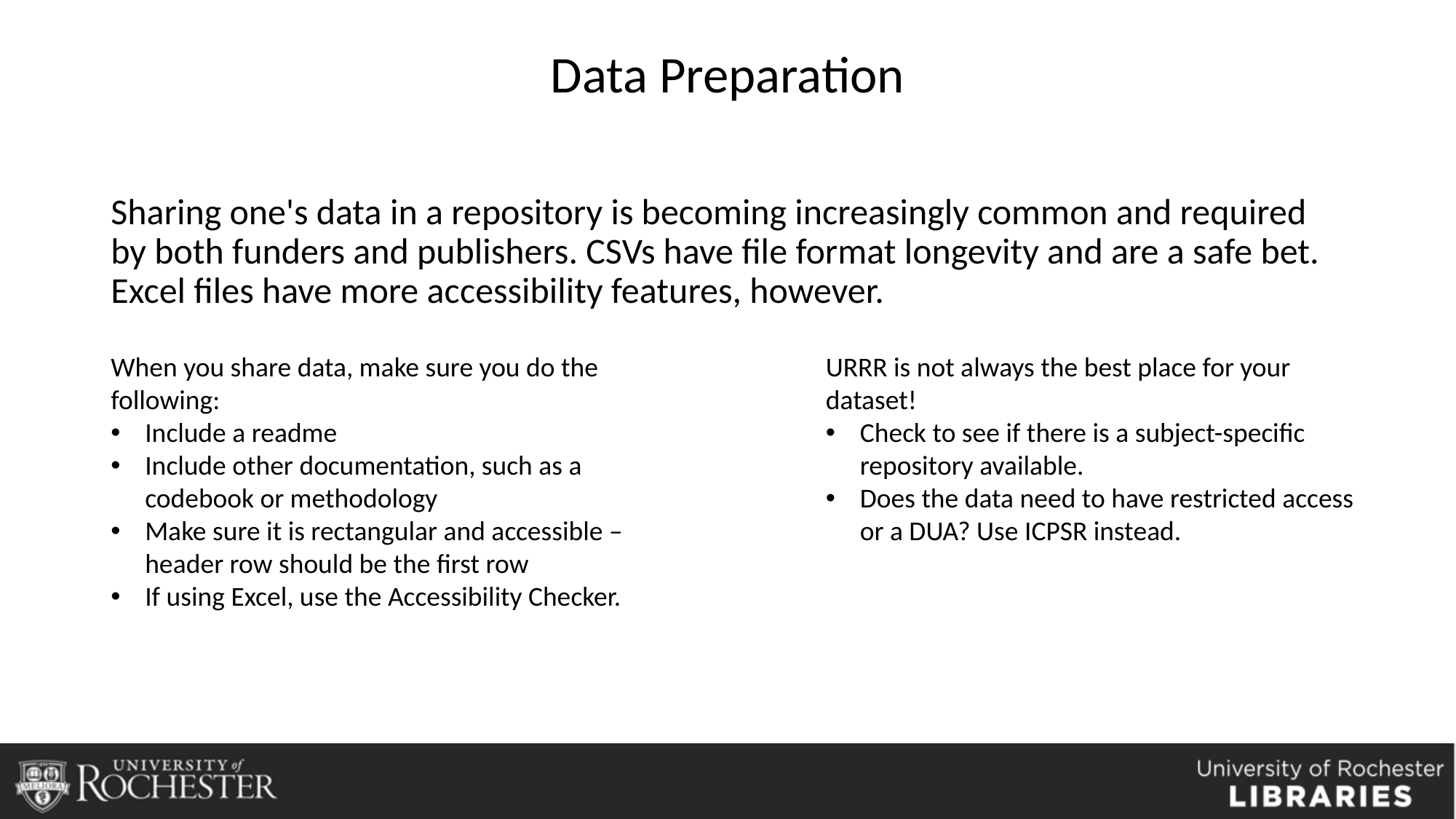

Data Preparation
Sharing one's data in a repository is becoming increasingly common and required by both funders and publishers. CSVs have file format longevity and are a safe bet. Excel files have more accessibility features, however.
When you share data, make sure you do the following:
Include a readme
Include other documentation, such as a codebook or methodology
Make sure it is rectangular and accessible – header row should be the first row
If using Excel, use the Accessibility Checker.
URRR is not always the best place for your dataset!
Check to see if there is a subject-specific repository available.
Does the data need to have restricted access or a DUA? Use ICPSR instead.